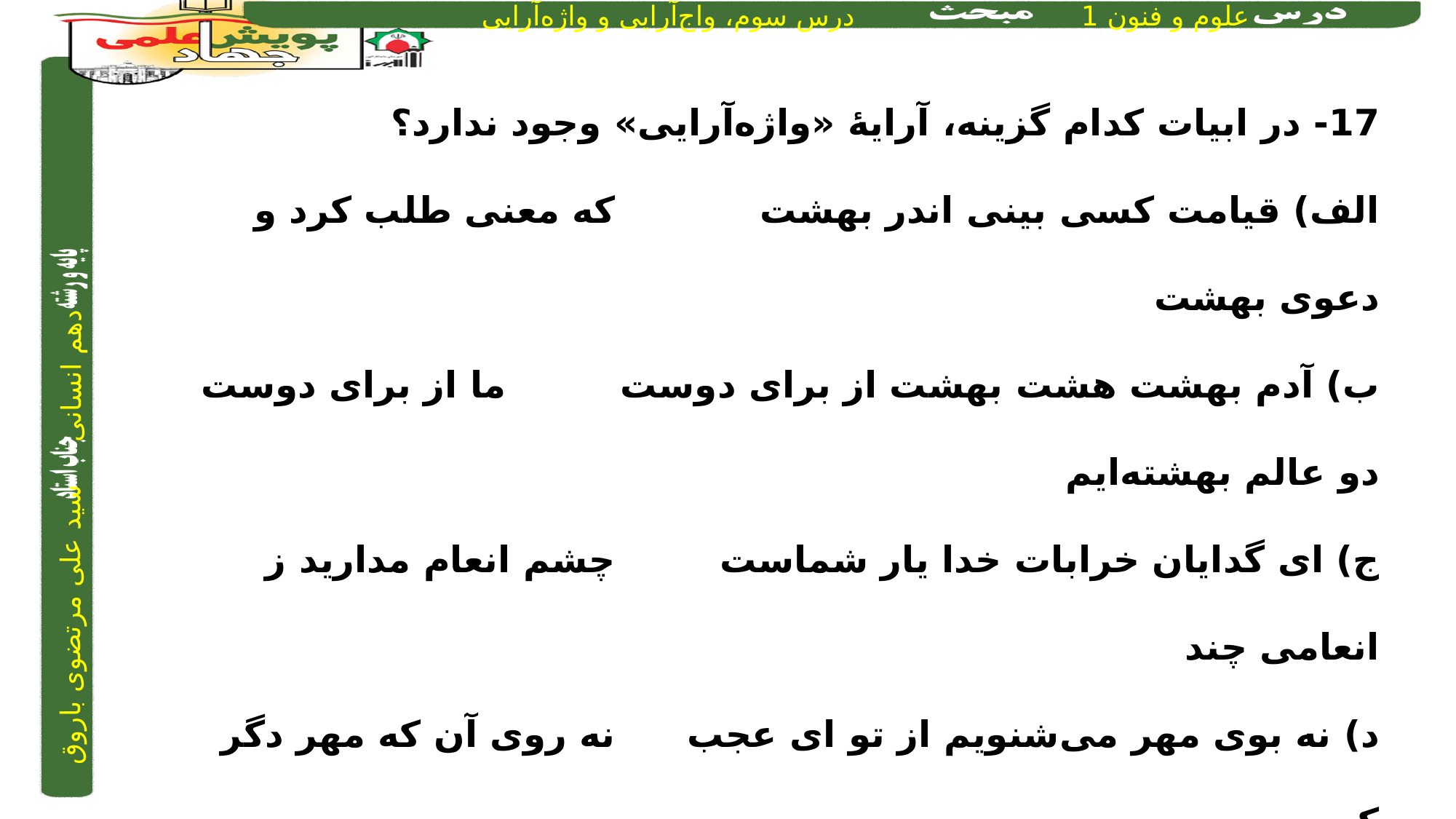

17- در ابیات کدام گزینه، آرایۀ «واژه‌آرایی» وجود ندارد؟
الف) قیامت کسی بینی اندر بهشت	 		که معنی طلب کرد و دعوی بهشت
ب) آدم بهشت هشت بهشت از برای دوست 		ما از برای دوست دو عالم بهشته‌ایم
ج) ای گدایان خرابات خدا یار شماست 		چشم انعام مدارید ز انعامی چند
د) نه بوی مهر می‌شنویم از تو ای عجب 		نه روی آن که مهر دگر کس بپروریم
هـ) مرده بودم من و این خاطرۀ عشق و شباب 	روح من بود و پریشان به مزار آمده بود
1) الف، ب		2)ج، د		3) الف، ج		4) د، هـ
3